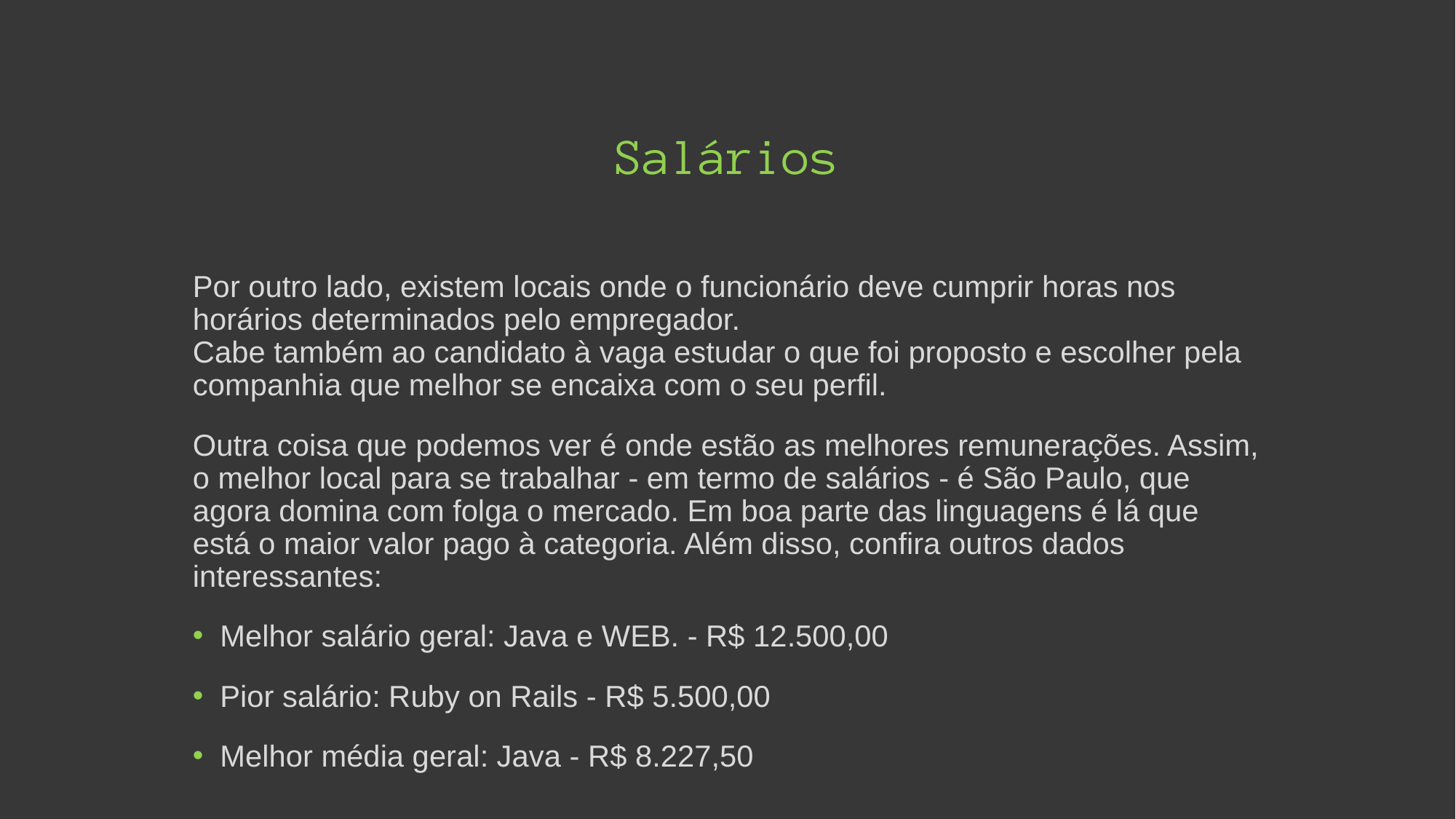

# Salários

Por outro lado, existem locais onde o funcionário deve cumprir horas nos horários determinados pelo empregador.
Cabe também ao candidato à vaga estudar o que foi proposto e escolher pela companhia que melhor se encaixa com o seu perfil.
Outra coisa que podemos ver é onde estão as melhores remunerações. Assim, o melhor local para se trabalhar - em termo de salários - é São Paulo, que agora domina com folga o mercado. Em boa parte das linguagens é lá que está o maior valor pago à categoria. Além disso, confira outros dados interessantes:
Melhor salário geral: Java e WEB. - R$ 12.500,00
Pior salário: Ruby on Rails - R$ 5.500,00
Melhor média geral: Java - R$ 8.227,50